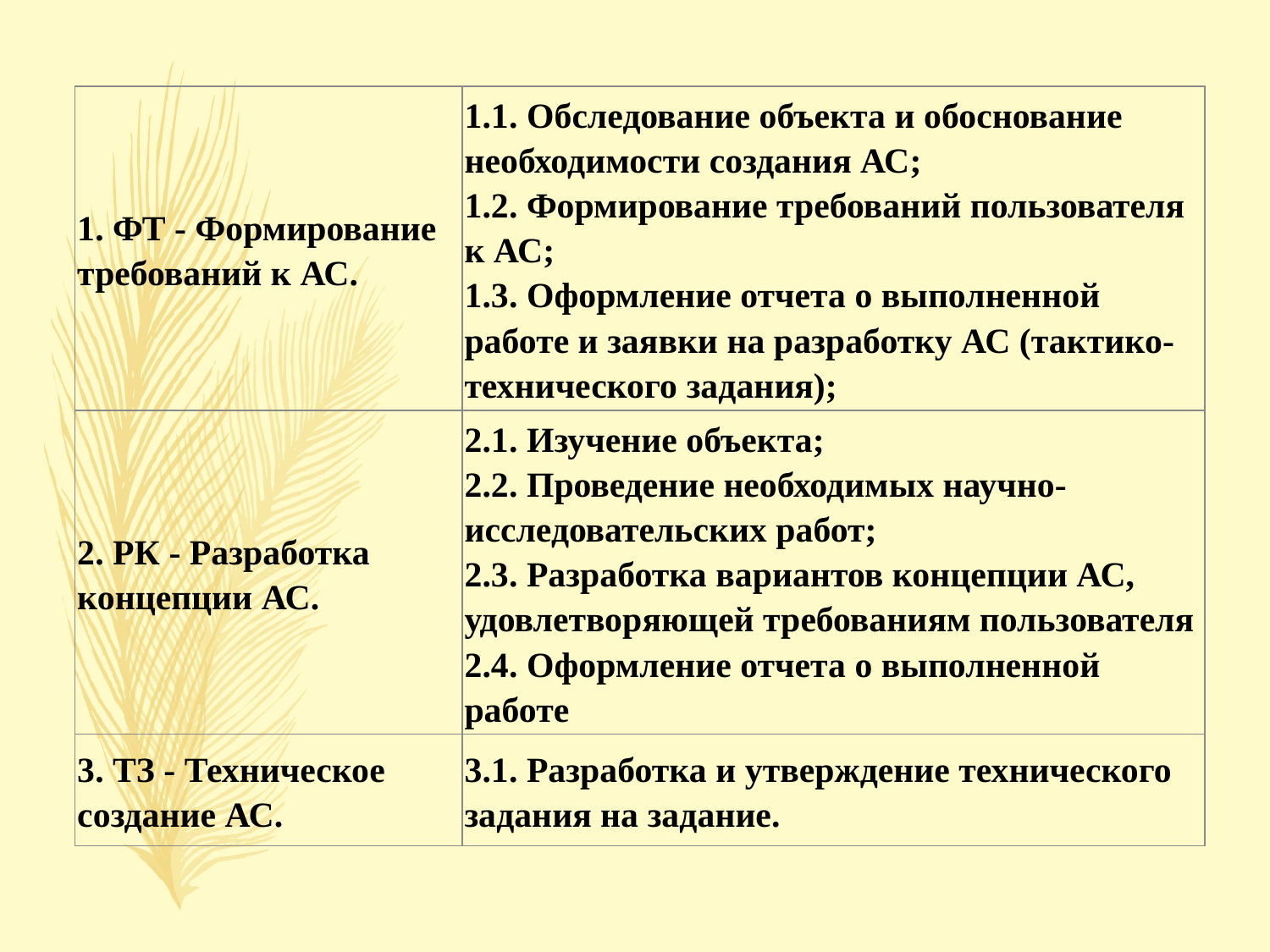

| 1. ФТ - Формирование требований к АС. | 1.1. Обследование объекта и обоснование необходимости создания АС; 1.2. Формирование требований пользователя к АС; 1.3. Оформление отчета о выполненной работе и заявки на разработку АС (тактико-технического задания); |
| --- | --- |
| 2. РК - Разработка концепции АС. | 2.1. Изучение объекта; 2.2. Проведение необходимых научно-исследовательских работ; 2.3. Разработка вариантов концепции АС, удовлетворяющей требованиям пользователя 2.4. Оформление отчета о выполненной работе |
| 3. ТЗ - Техническое создание АС. | 3.1. Разработка и утверждение технического задания на задание. |